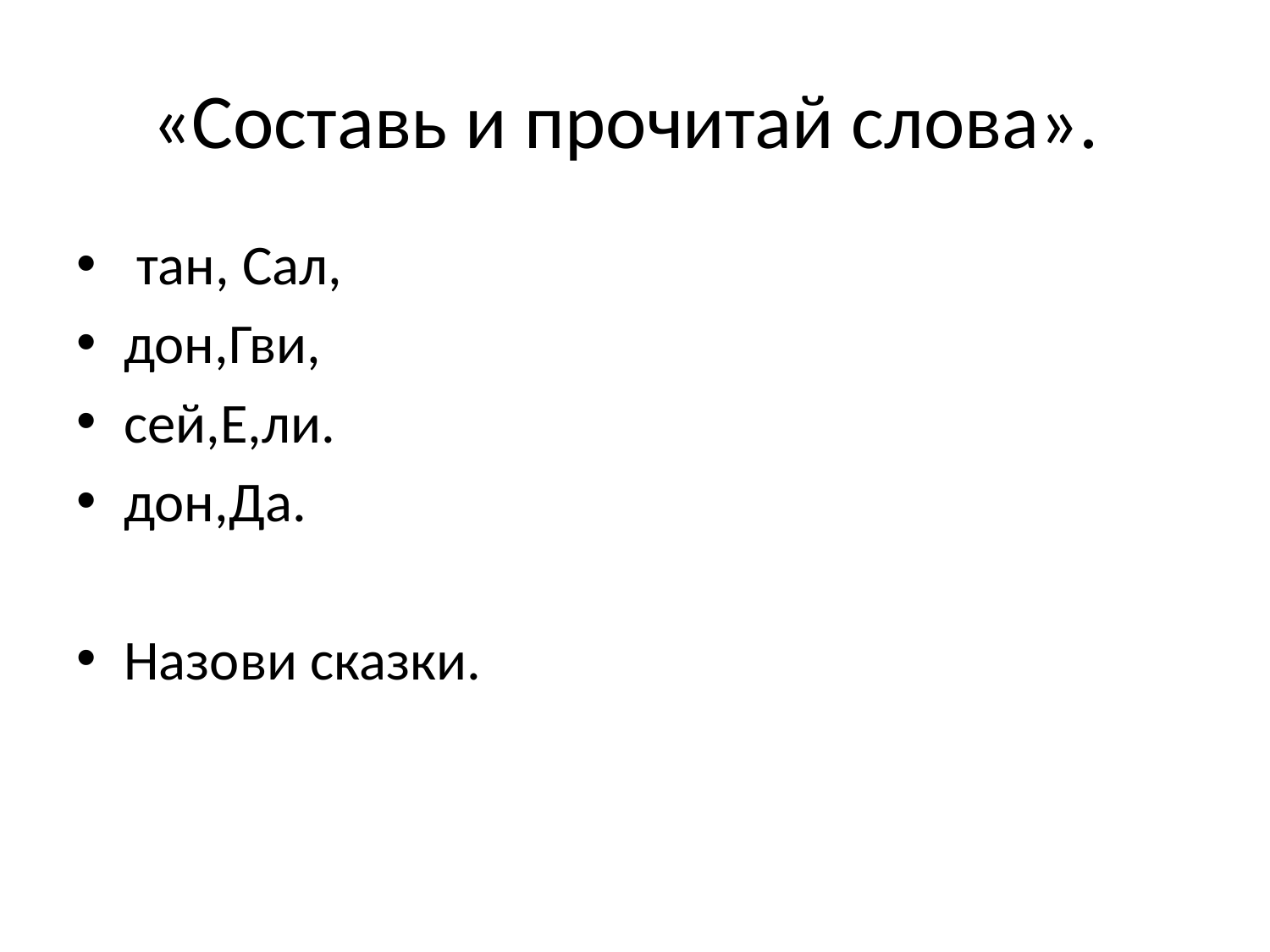

# «Составь и прочитай слова».
 тан, Сал,
дон,Гви,
сей,Е,ли.
дон,Да.

Назови сказки.